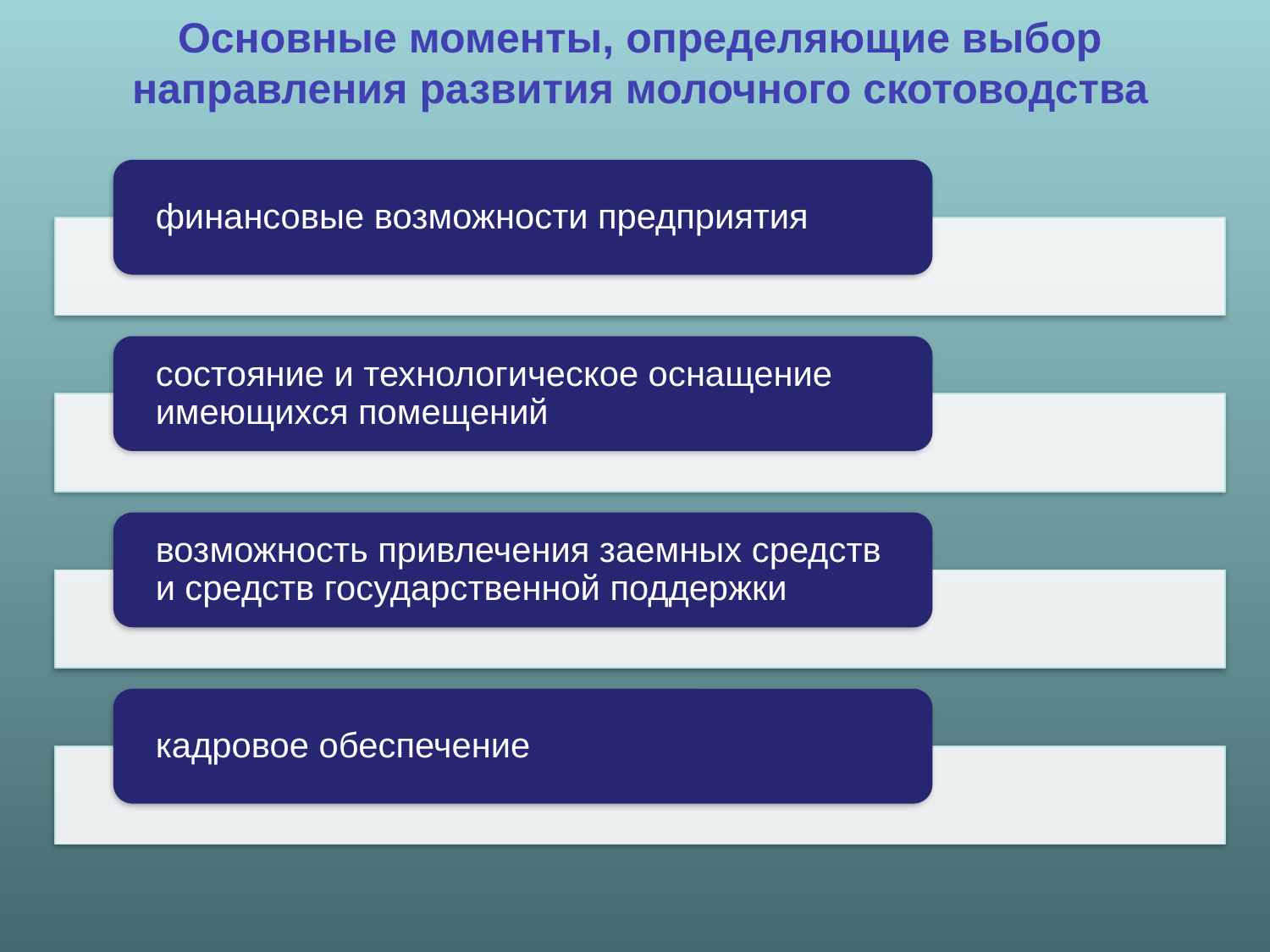

Основные моменты, определяющие выбор направления развития молочного скотоводства
финансовые возможности предприятия
состояние и технологическое оснащение имеющихся помещений
возможность привлечения заемных средств и средств государственной поддержки
кадровое обеспечение